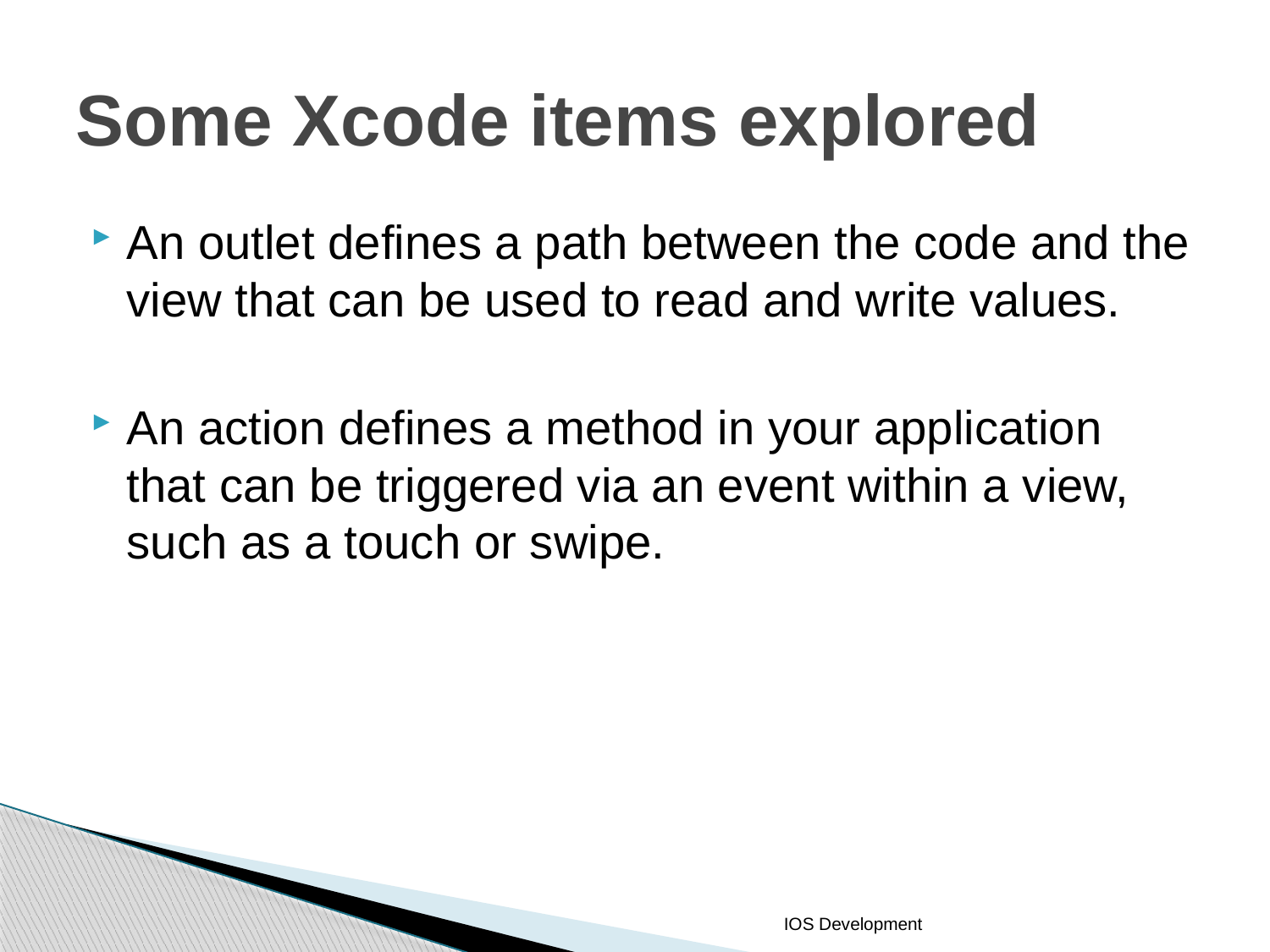

# Some Xcode items explored
An outlet defines a path between the code and the view that can be used to read and write values.

An action defines a method in your application that can be triggered via an event within a view, such as a touch or swipe.

IOS Development